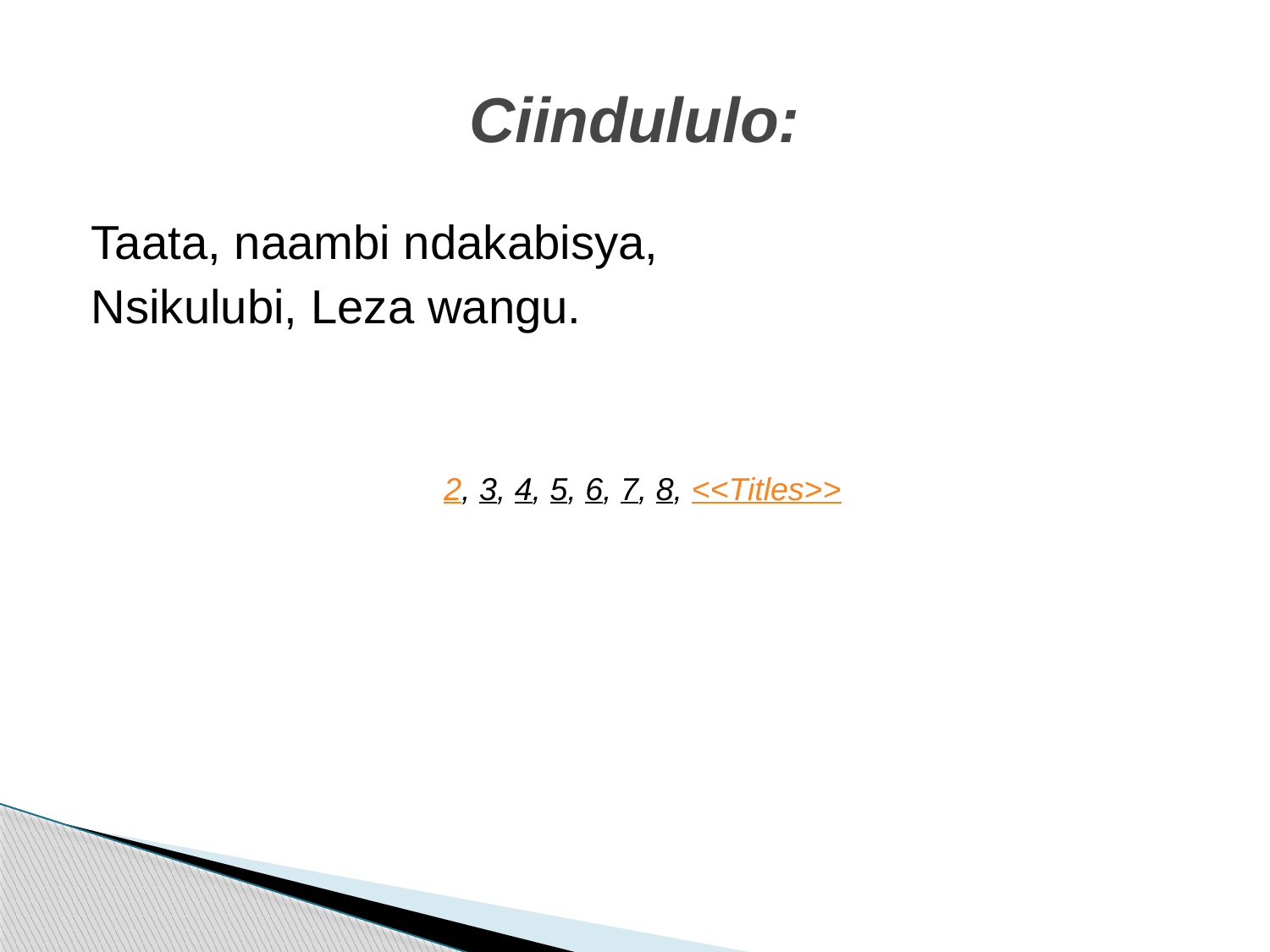

# Ciindululo:
Taata, naambi ndakabisya,
Nsikulubi, Leza wangu.

2, 3, 4, 5, 6, 7, 8, <<Titles>>